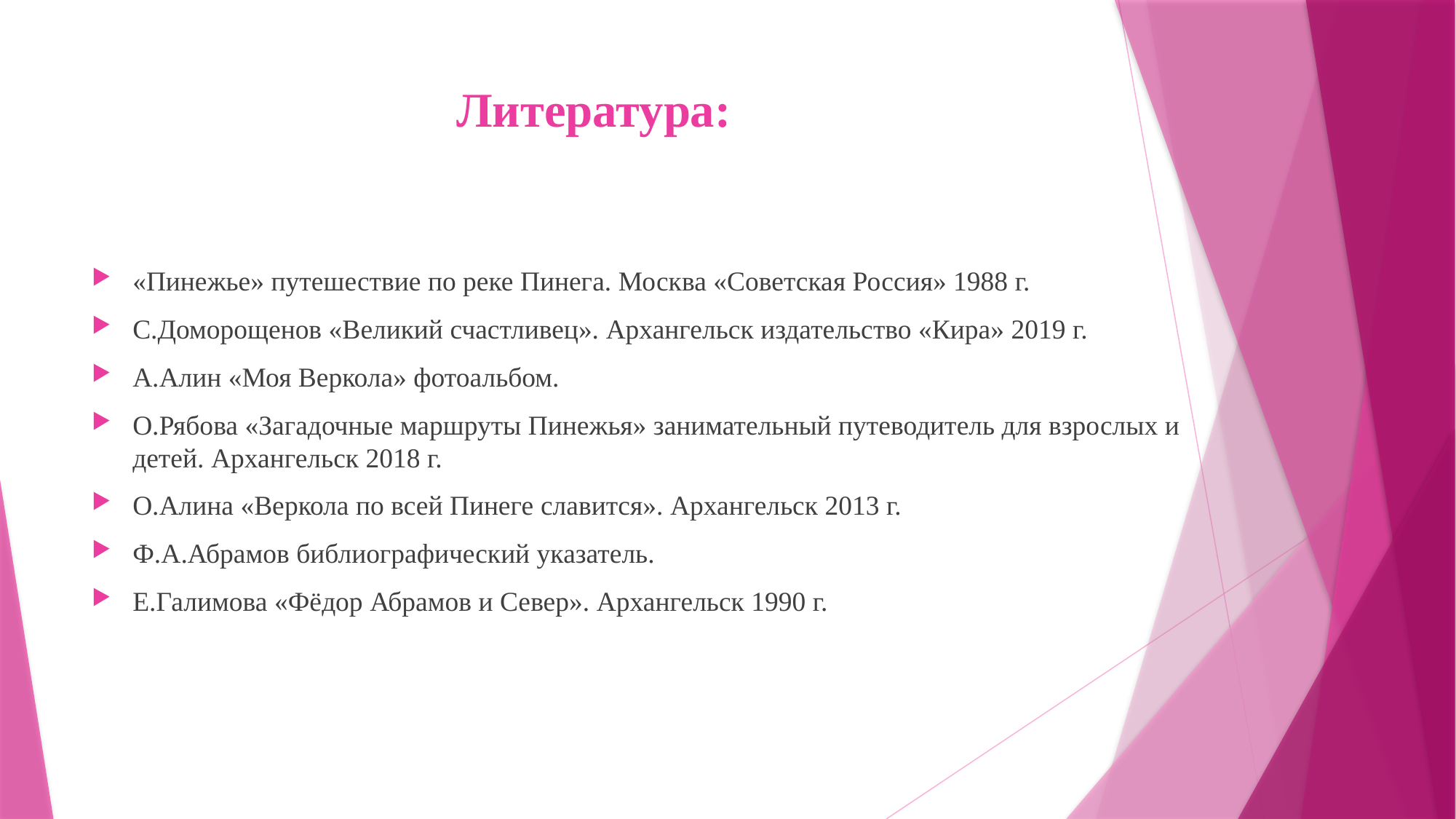

# Литература:
«Пинежье» путешествие по реке Пинега. Москва «Советская Россия» 1988 г.
С.Доморощенов «Великий счастливец». Архангельск издательство «Кира» 2019 г.
А.Алин «Моя Веркола» фотоальбом.
О.Рябова «Загадочные маршруты Пинежья» занимательный путеводитель для взрослых и детей. Архангельск 2018 г.
О.Алина «Веркола по всей Пинеге славится». Архангельск 2013 г.
Ф.А.Абрамов библиографический указатель.
Е.Галимова «Фёдор Абрамов и Север». Архангельск 1990 г.